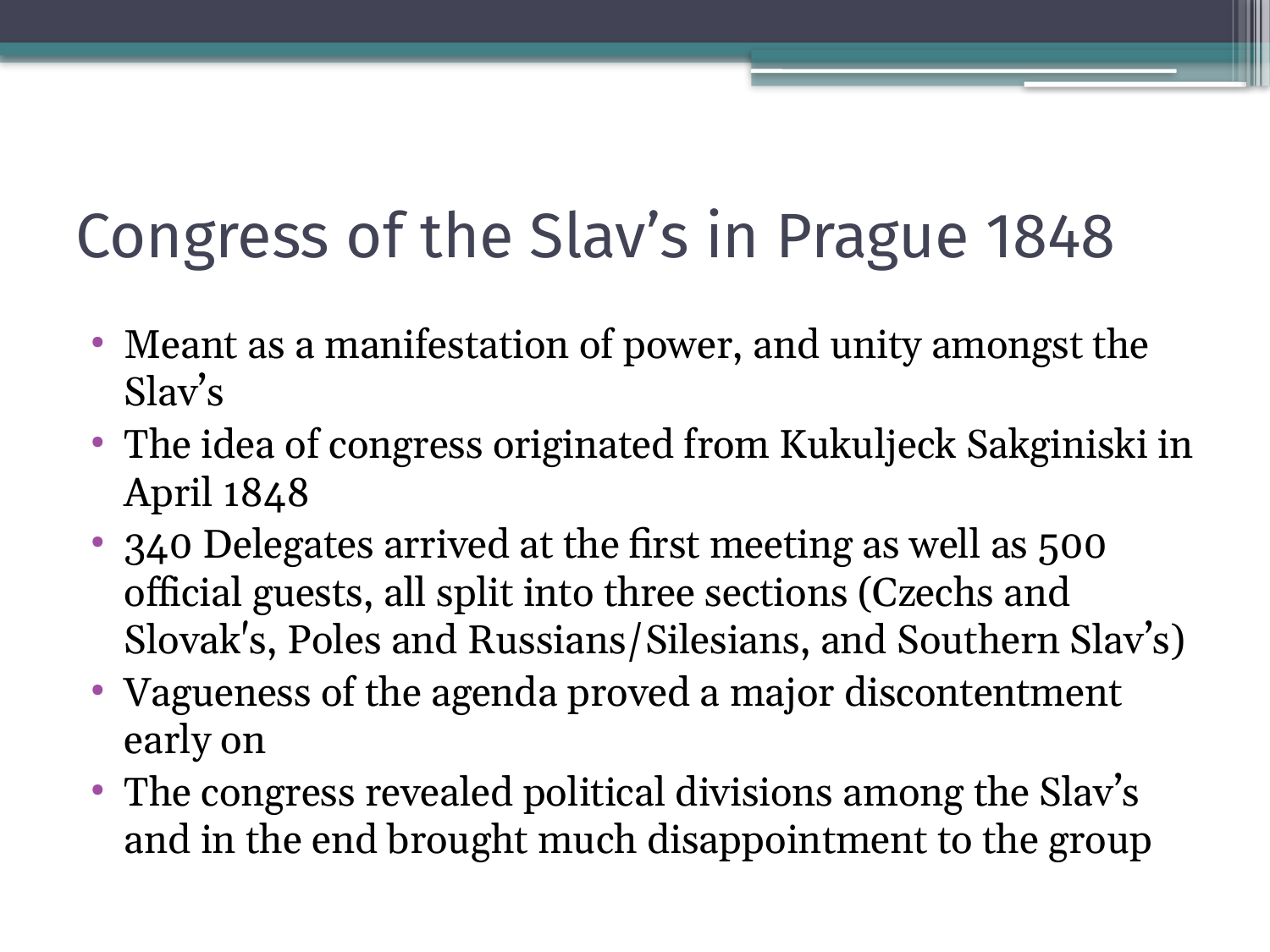

# Congress of the Slav’s in Prague 1848
Meant as a manifestation of power, and unity amongst the Slav’s
The idea of congress originated from Kukuljeck Sakginiski in April 1848
340 Delegates arrived at the first meeting as well as 500 official guests, all split into three sections (Czechs and Slovak's, Poles and Russians/Silesians, and Southern Slav’s)
Vagueness of the agenda proved a major discontentment early on
The congress revealed political divisions among the Slav’s and in the end brought much disappointment to the group